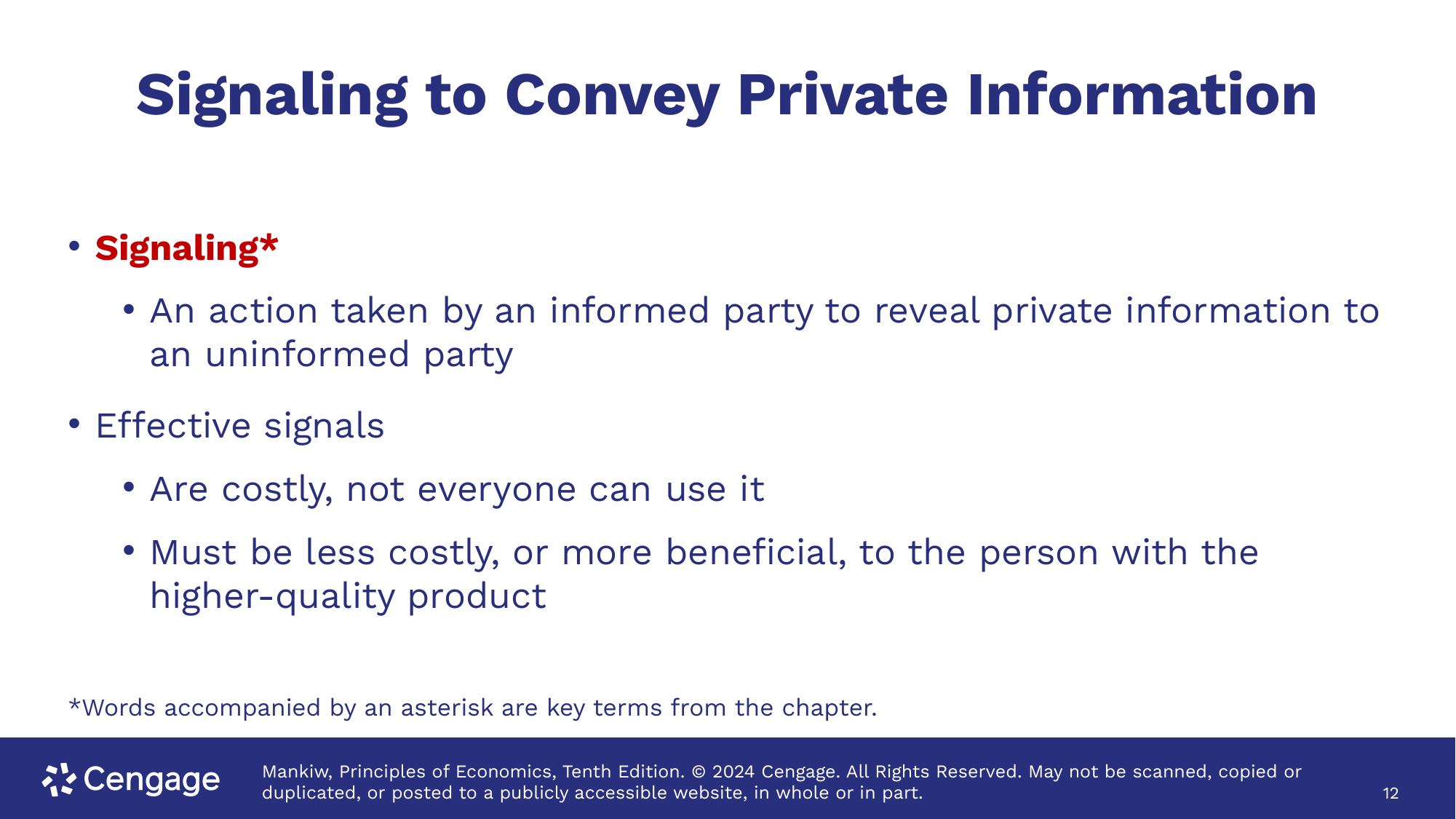

# Signaling to Convey Private Information
Signaling*
An action taken by an informed party to reveal private information to an uninformed party
Effective signals
Are costly, not everyone can use it
Must be less costly, or more beneficial, to the person with the higher-quality product
*Words accompanied by an asterisk are key terms from the chapter.